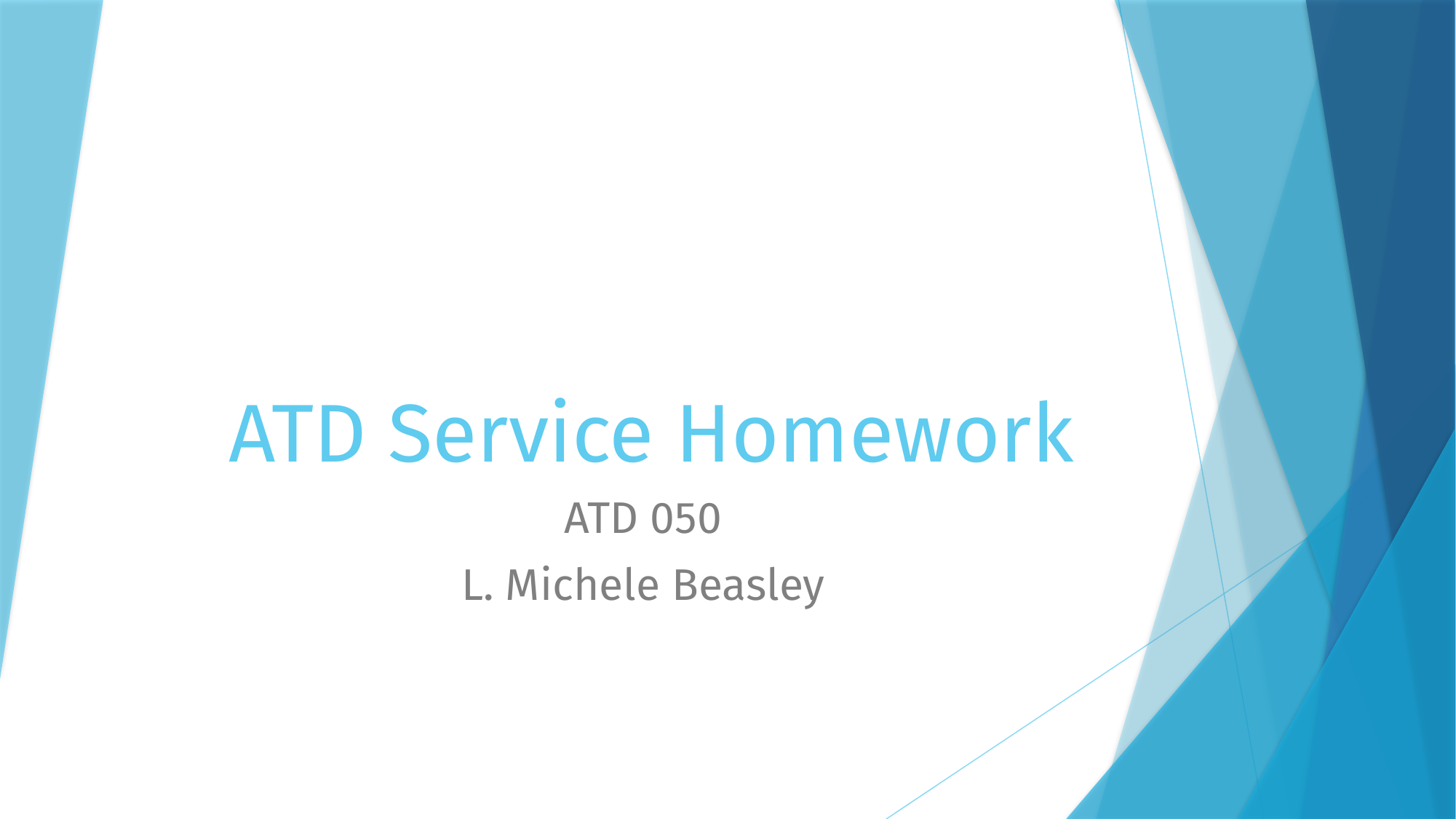

# ATD Service Homework
ATD 050
L. Michele Beasley